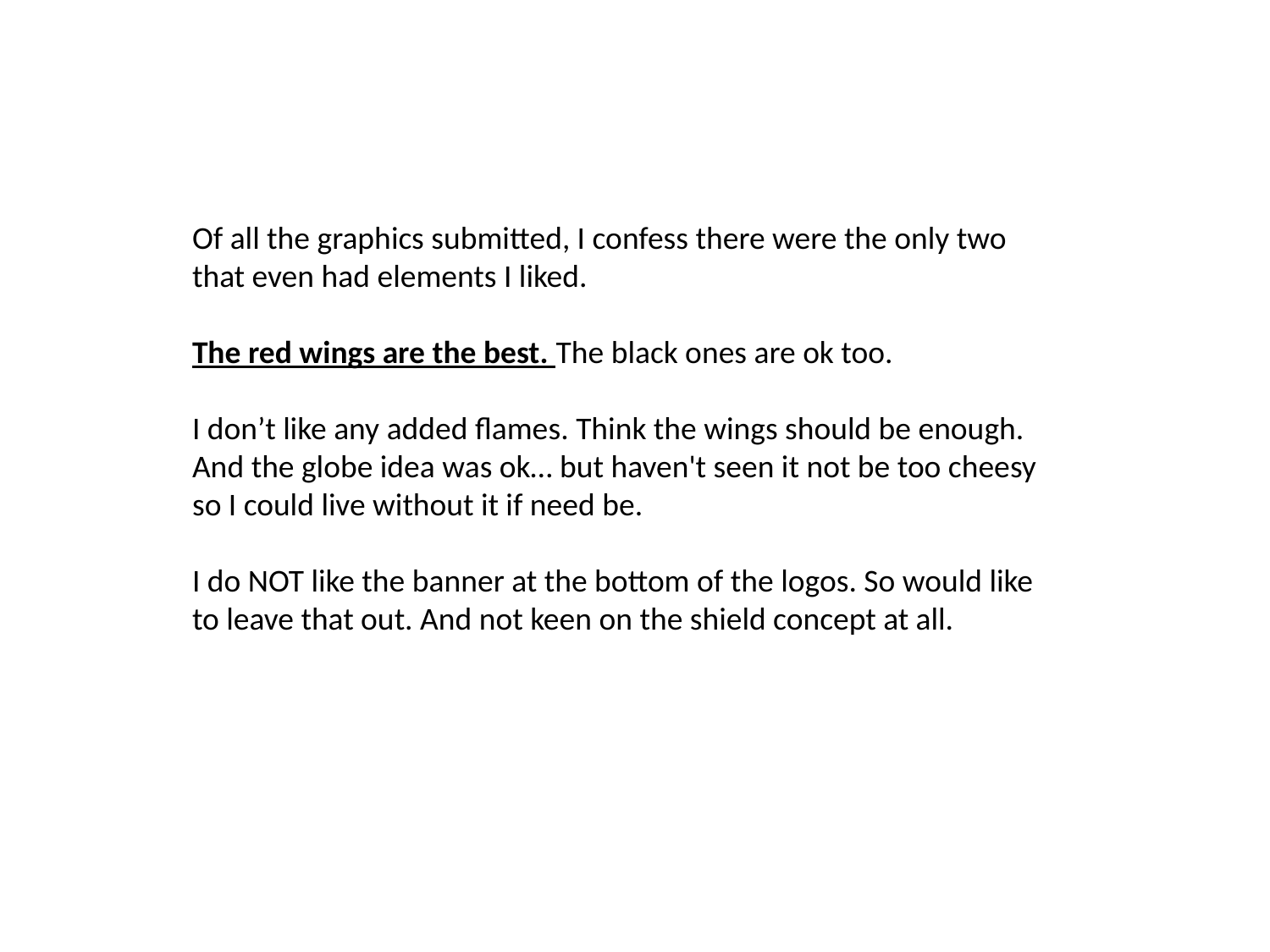

Of all the graphics submitted, I confess there were the only two  that even had elements I liked.

The red wings are the best. The black ones are ok too.

I don’t like any added flames. Think the wings should be enough.
And the globe idea was ok… but haven't seen it not be too cheesy so I could live without it if need be.

I do NOT like the banner at the bottom of the logos. So would like to leave that out. And not keen on the shield concept at all.